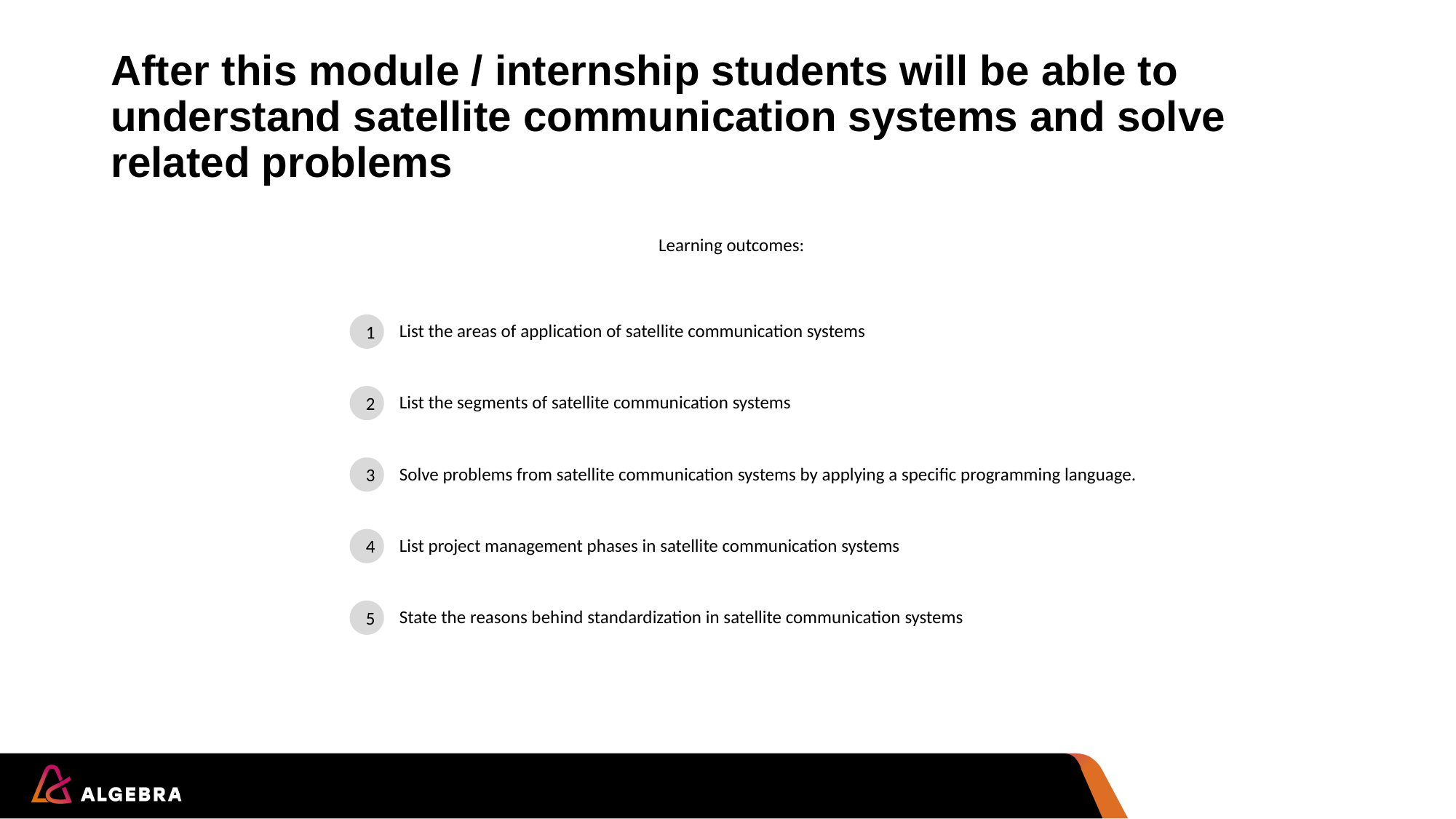

# After this module / internship students will be able to understand satellite communication systems and solve related problems
Learning outcomes:
List the areas of application of satellite communication systems
1
List the segments of satellite communication systems
2
Solve problems from satellite communication systems by applying a specific programming language.
3
List project management phases in satellite communication systems
4
State the reasons behind standardization in satellite communication systems
5